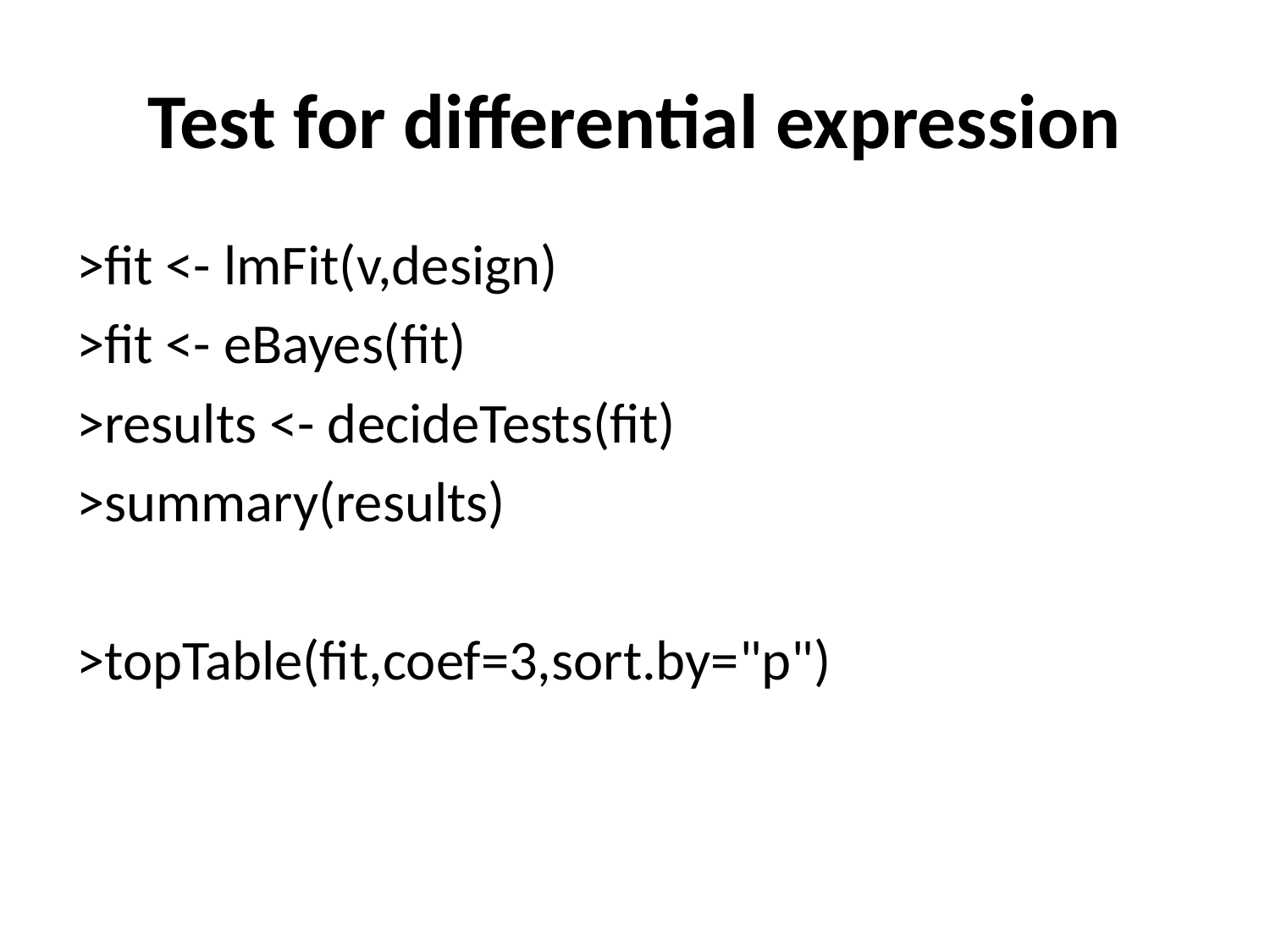

# Test for differential expression
>fit <- lmFit(v,design)
>fit <- eBayes(fit)
>results <- decideTests(fit)
>summary(results)

>topTable(fit,coef=3,sort.by="p")